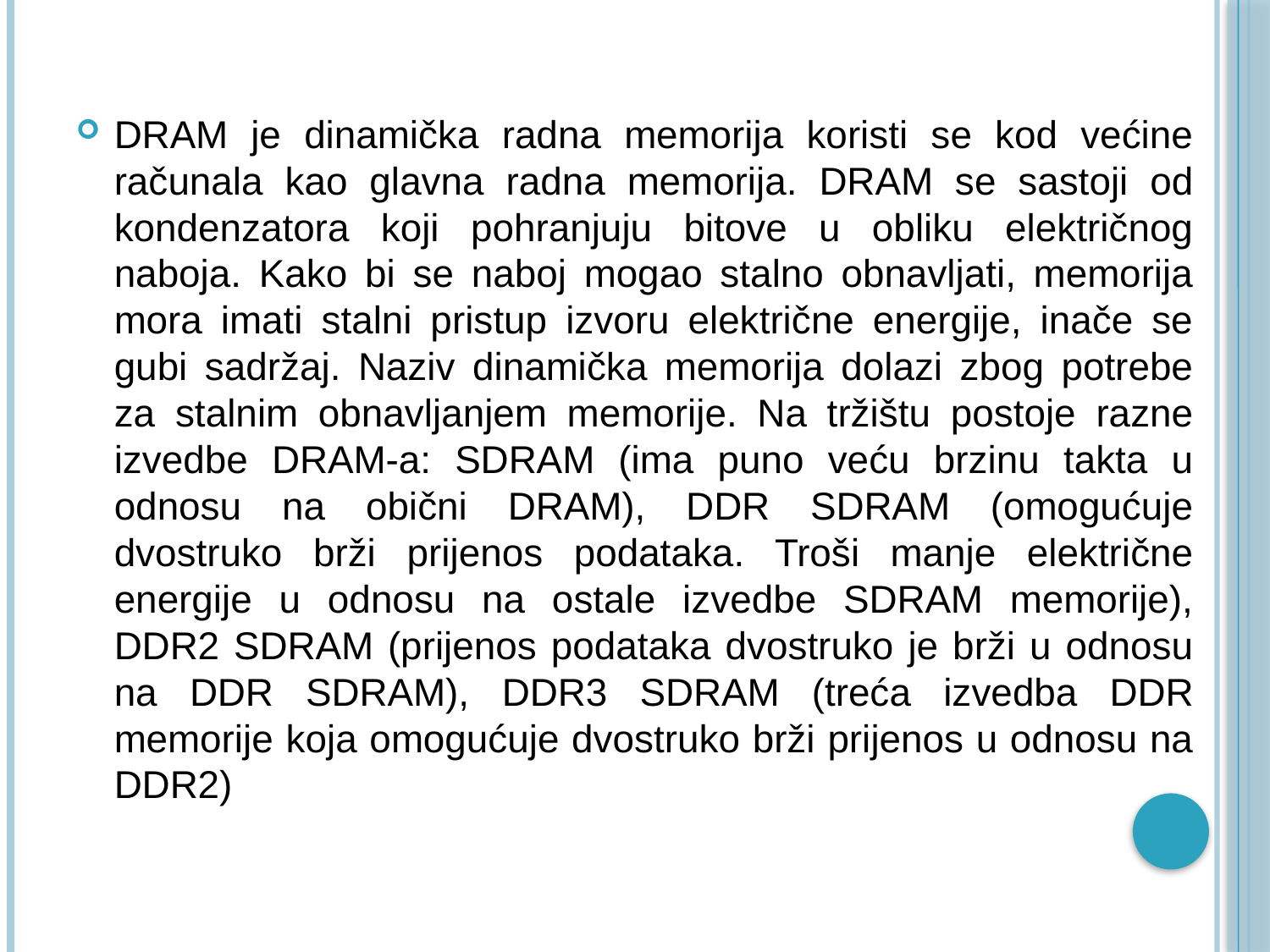

DRAM je dinamička radna memorija koristi se kod većine računala kao glavna radna memorija. DRAM se sastoji od kondenzatora koji pohranjuju bitove u obliku električnog naboja. Kako bi se naboj mogao stalno obnavljati, memorija mora imati stalni pristup izvoru električne energije, inače se gubi sadržaj. Naziv dinamička memorija dolazi zbog potrebe za stalnim obnavljanjem memorije. Na tržištu postoje razne izvedbe DRAM-a: SDRAM (ima puno veću brzinu takta u odnosu na obični DRAM), DDR SDRAM (omogućuje dvostruko brži prijenos podataka. Troši manje električne energije u odnosu na ostale izvedbe SDRAM memorije), DDR2 SDRAM (prijenos podataka dvostruko je brži u odnosu na DDR SDRAM), DDR3 SDRAM (treća izvedba DDR memorije koja omogućuje dvostruko brži prijenos u odnosu na DDR2)